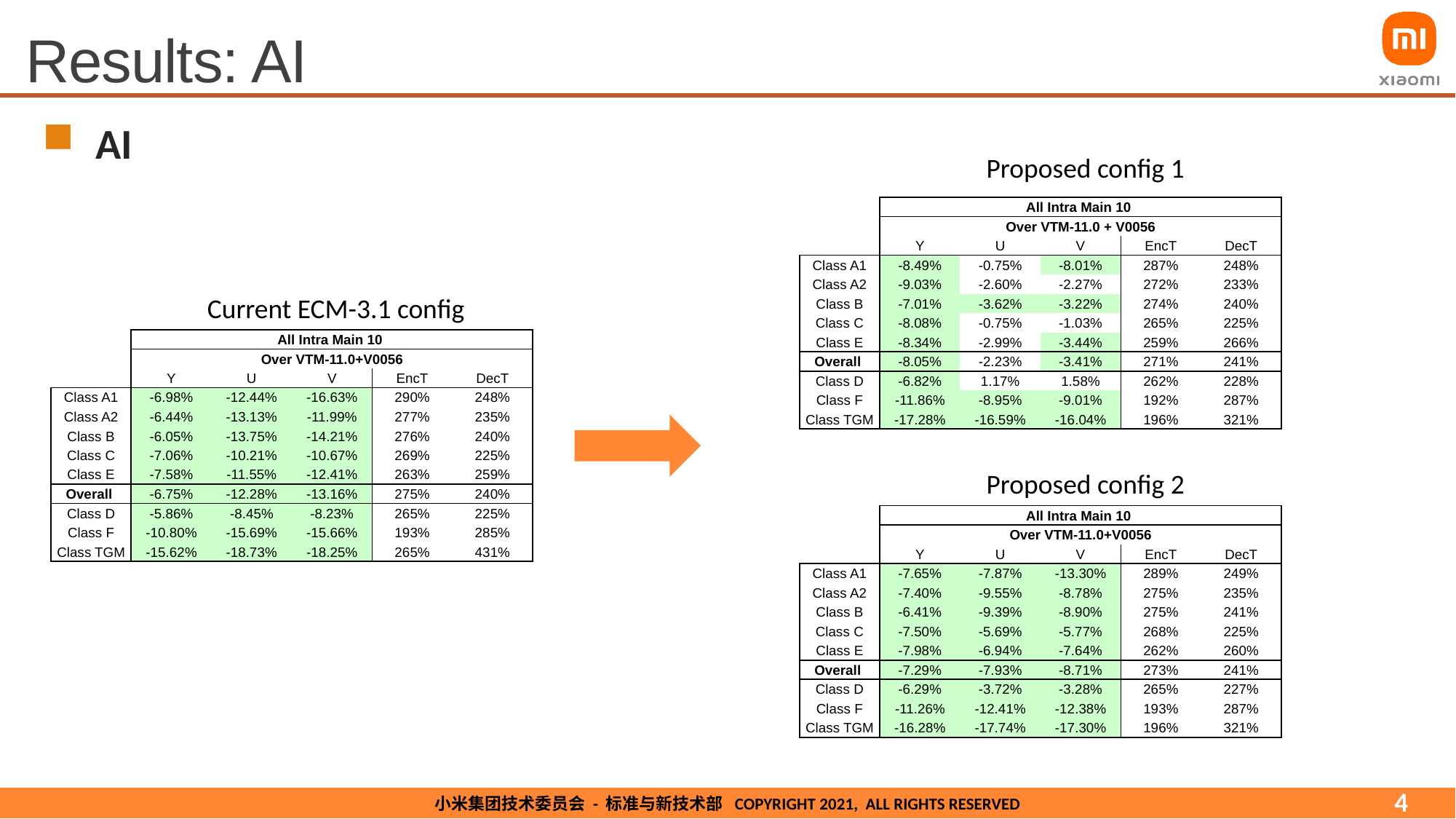

# Results: AI
AI
Proposed config 1
|  | All Intra Main 10 |  |  |  |  |
| --- | --- | --- | --- | --- | --- |
|  | Over VTM-11.0 + V0056 |  |  |  |  |
|  | Y | U | V | EncT | DecT |
| Class A1 | -8.49% | -0.75% | -8.01% | 287% | 248% |
| Class A2 | -9.03% | -2.60% | -2.27% | 272% | 233% |
| Class B | -7.01% | -3.62% | -3.22% | 274% | 240% |
| Class C | -8.08% | -0.75% | -1.03% | 265% | 225% |
| Class E | -8.34% | -2.99% | -3.44% | 259% | 266% |
| Overall | -8.05% | -2.23% | -3.41% | 271% | 241% |
| Class D | -6.82% | 1.17% | 1.58% | 262% | 228% |
| Class F | -11.86% | -8.95% | -9.01% | 192% | 287% |
| Class TGM | -17.28% | -16.59% | -16.04% | 196% | 321% |
Current ECM-3.1 config
|  | All Intra Main 10 |  |  |  |  |
| --- | --- | --- | --- | --- | --- |
|  | Over VTM-11.0+V0056 |  |  |  |  |
|  | Y | U | V | EncT | DecT |
| Class A1 | -6.98% | -12.44% | -16.63% | 290% | 248% |
| Class A2 | -6.44% | -13.13% | -11.99% | 277% | 235% |
| Class B | -6.05% | -13.75% | -14.21% | 276% | 240% |
| Class C | -7.06% | -10.21% | -10.67% | 269% | 225% |
| Class E | -7.58% | -11.55% | -12.41% | 263% | 259% |
| Overall | -6.75% | -12.28% | -13.16% | 275% | 240% |
| Class D | -5.86% | -8.45% | -8.23% | 265% | 225% |
| Class F | -10.80% | -15.69% | -15.66% | 193% | 285% |
| Class TGM | -15.62% | -18.73% | -18.25% | 265% | 431% |

Proposed config 2
|  | All Intra Main 10 |  |  |  |  |
| --- | --- | --- | --- | --- | --- |
|  | Over VTM-11.0+V0056 |  |  |  |  |
|  | Y | U | V | EncT | DecT |
| Class A1 | -7.65% | -7.87% | -13.30% | 289% | 249% |
| Class A2 | -7.40% | -9.55% | -8.78% | 275% | 235% |
| Class B | -6.41% | -9.39% | -8.90% | 275% | 241% |
| Class C | -7.50% | -5.69% | -5.77% | 268% | 225% |
| Class E | -7.98% | -6.94% | -7.64% | 262% | 260% |
| Overall | -7.29% | -7.93% | -8.71% | 273% | 241% |
| Class D | -6.29% | -3.72% | -3.28% | 265% | 227% |
| Class F | -11.26% | -12.41% | -12.38% | 193% | 287% |
| Class TGM | -16.28% | -17.74% | -17.30% | 196% | 321% |
4